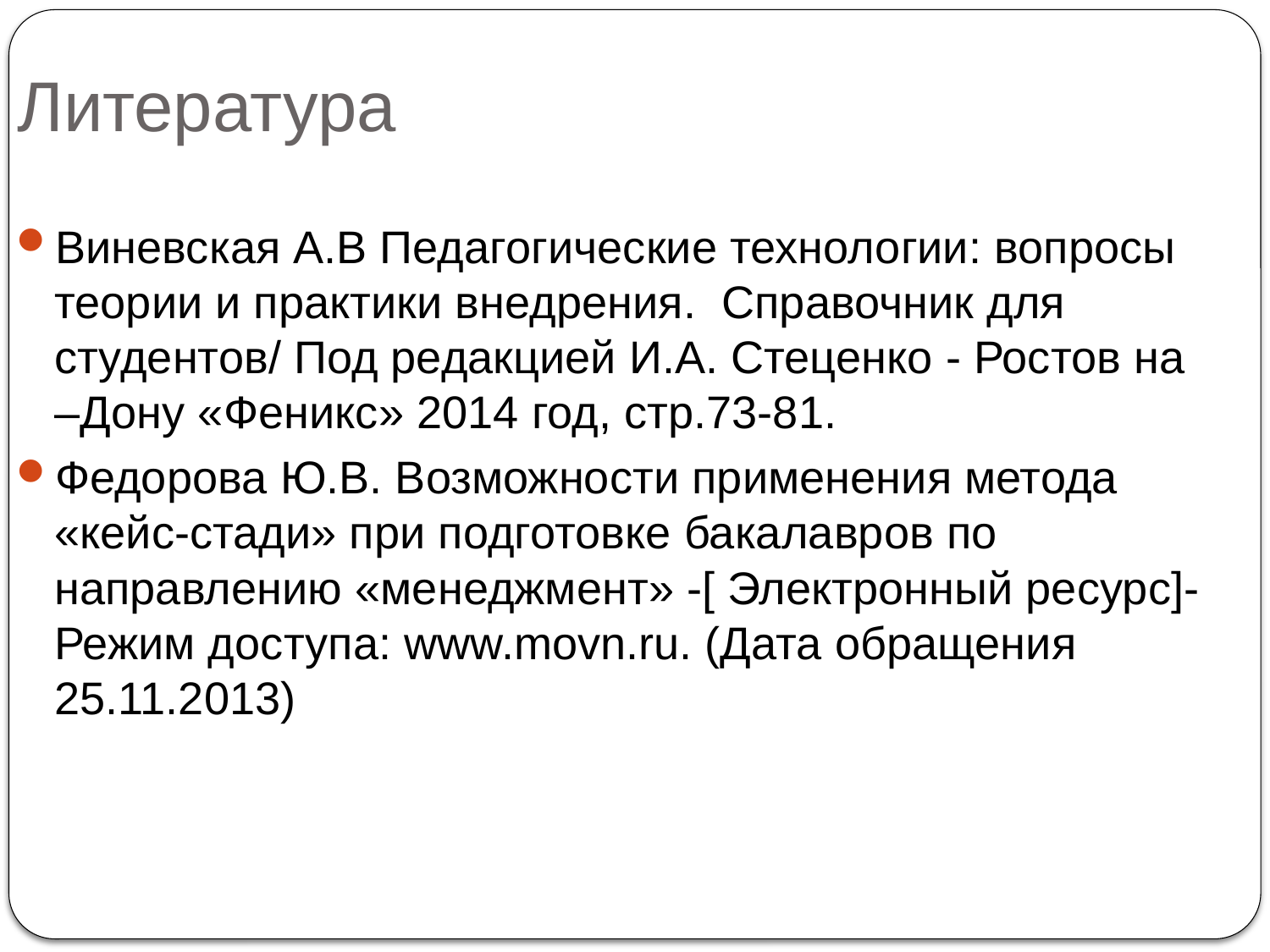

# Литература

Виневская А.В Педагогические технологии: вопросы теории и практики внедрения.  Справочник для студентов/ Под редакцией И.А. Стеценко - Ростов на –Дону «Феникс» 2014 год, стр.73-81.
Федорова Ю.В. Возможности применения метода «кейс-стади» при подготовке бакалавров по направлению «менеджмент» -[ Электронный ресурс]-Режим доступа: www.movn.ru. (Дата обращения 25.11.2013)